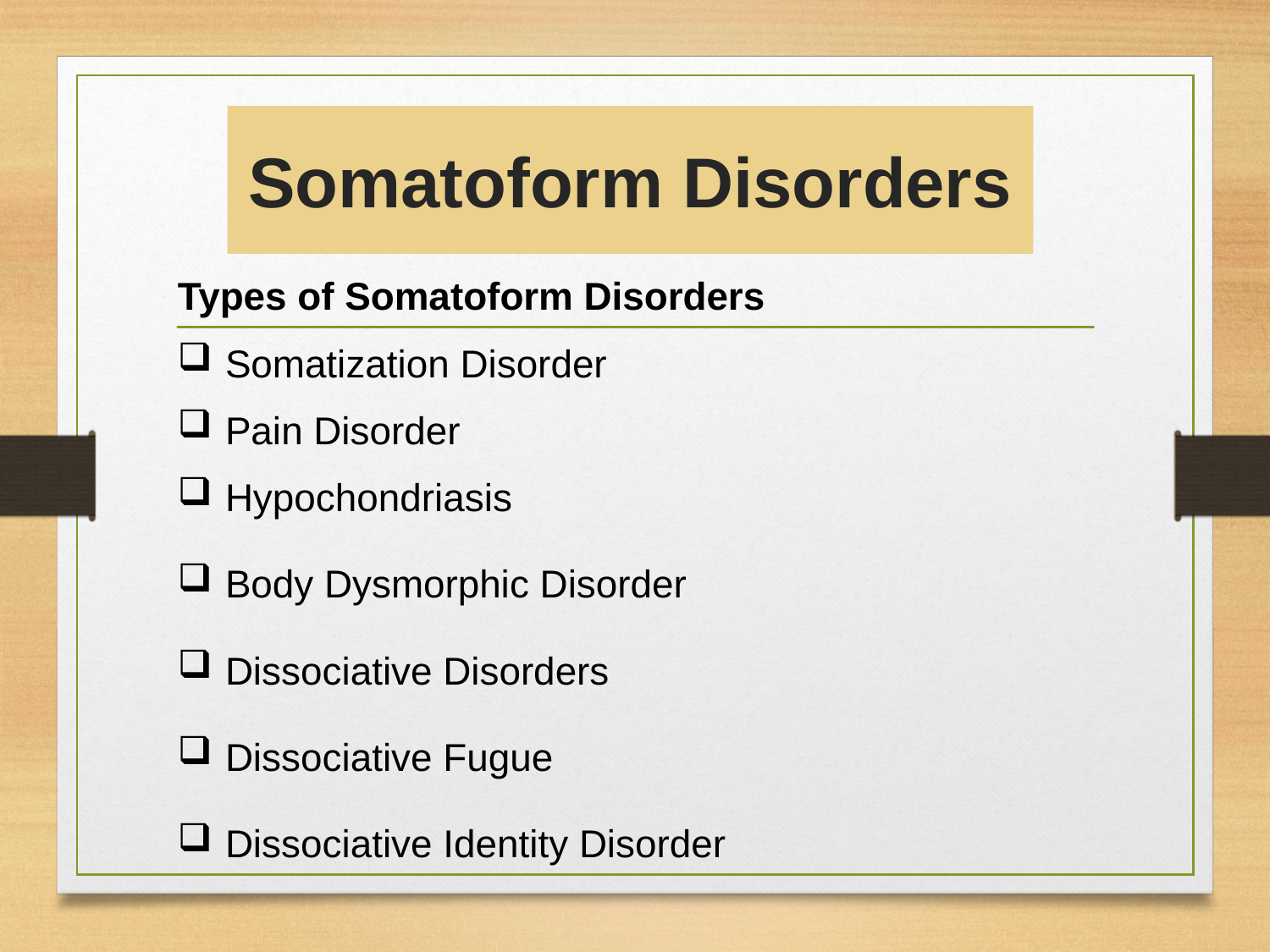

# Somatoform Disorders
Types of Somatoform Disorders
Somatization Disorder
Pain Disorder
Hypochondriasis
Body Dysmorphic Disorder
Dissociative Disorders
Dissociative Fugue
Dissociative Identity Disorder